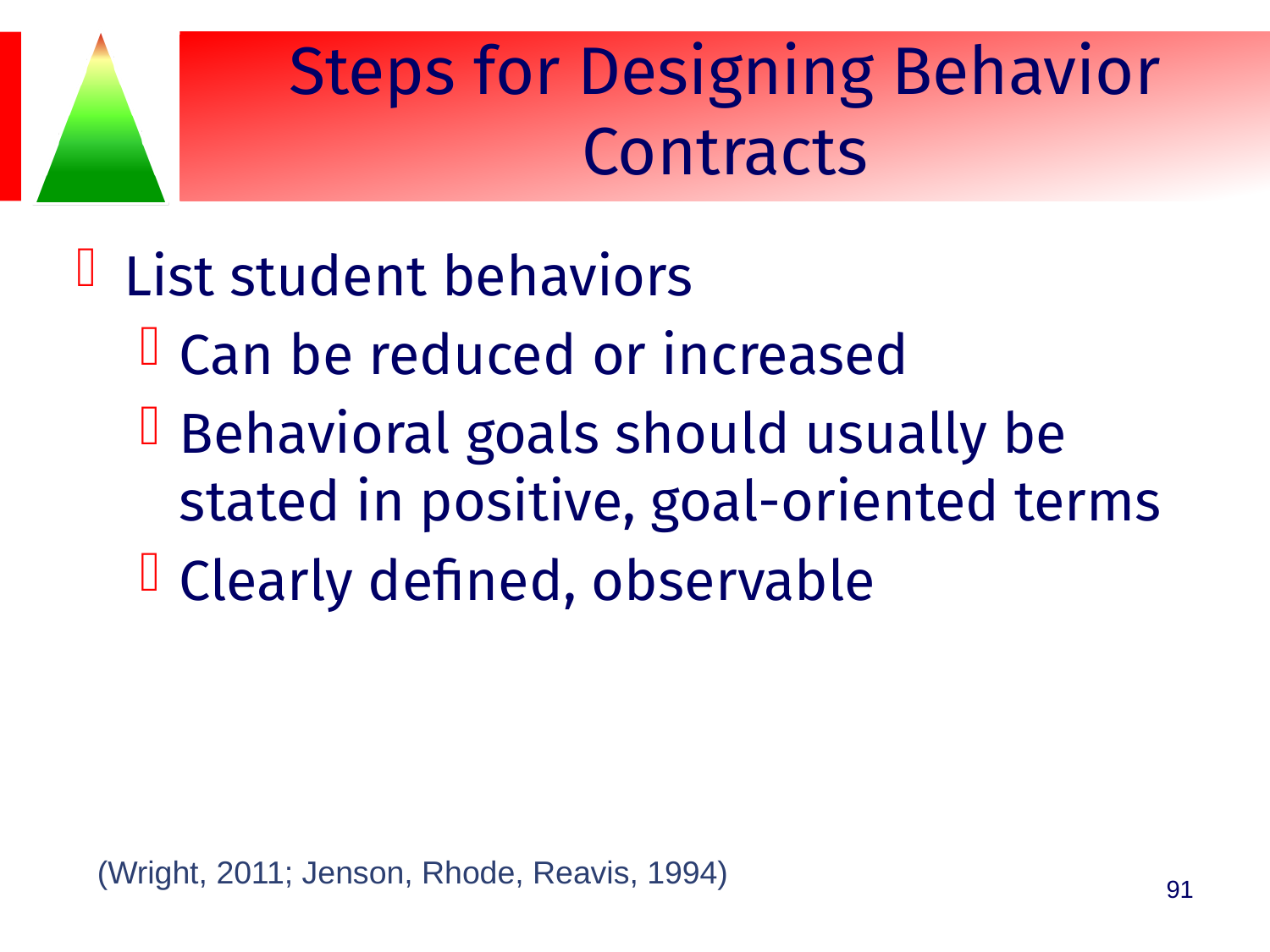

# Steps for Designing Behavior Contracts
List student behaviors
Can be reduced or increased
Behavioral goals should usually be stated in positive, goal-oriented terms
Clearly defined, observable
(Wright, 2011; Jenson, Rhode, Reavis, 1994)
91